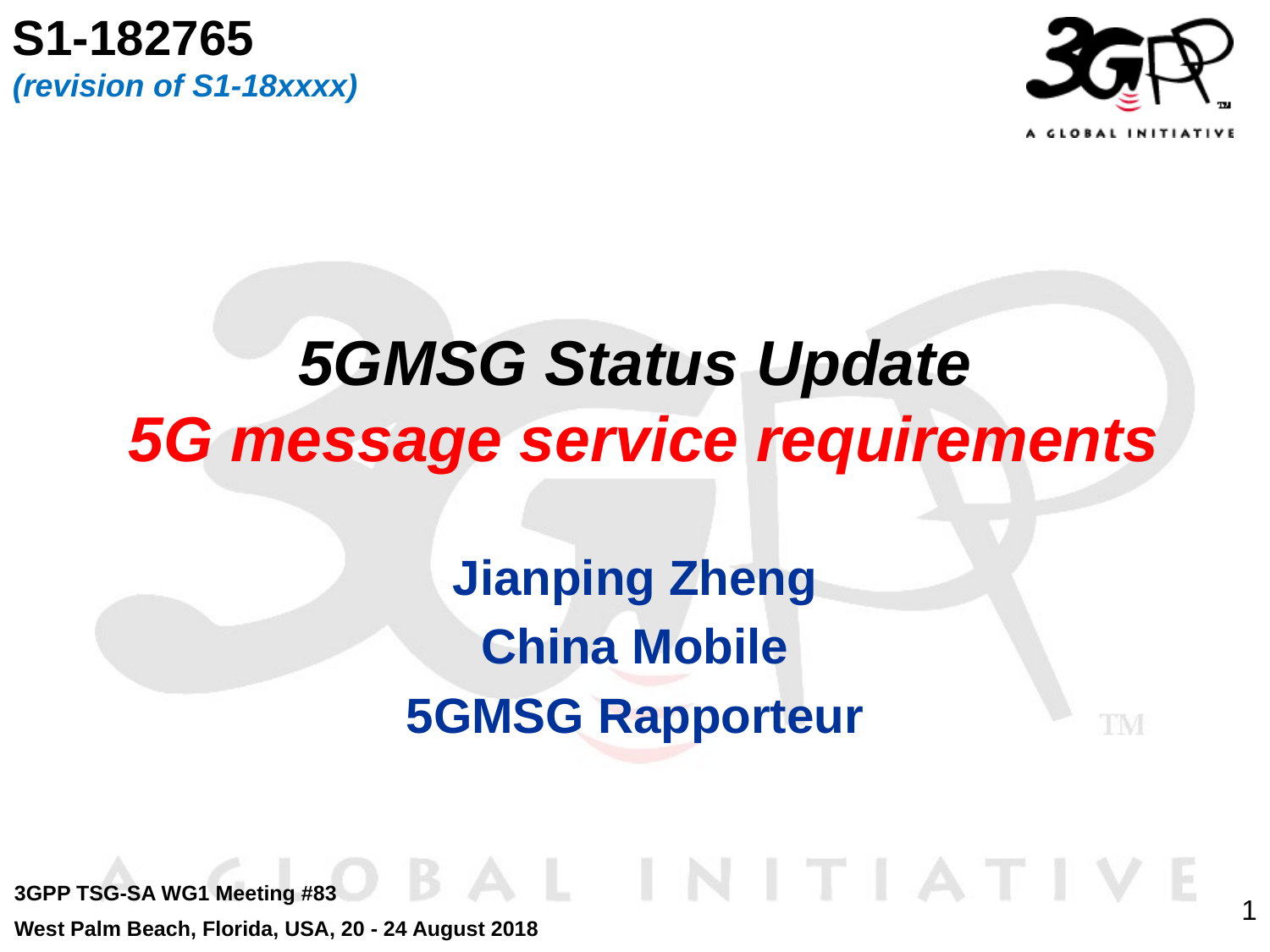

S1-182765
(revision of S1-18xxxx)
# 5GMSG Status Update 5G message service requirements
Jianping Zheng
China Mobile
5GMSG Rapporteur
3GPP TSG-SA WG1 Meeting #83
West Palm Beach, Florida, USA, 20 - 24 August 2018
1